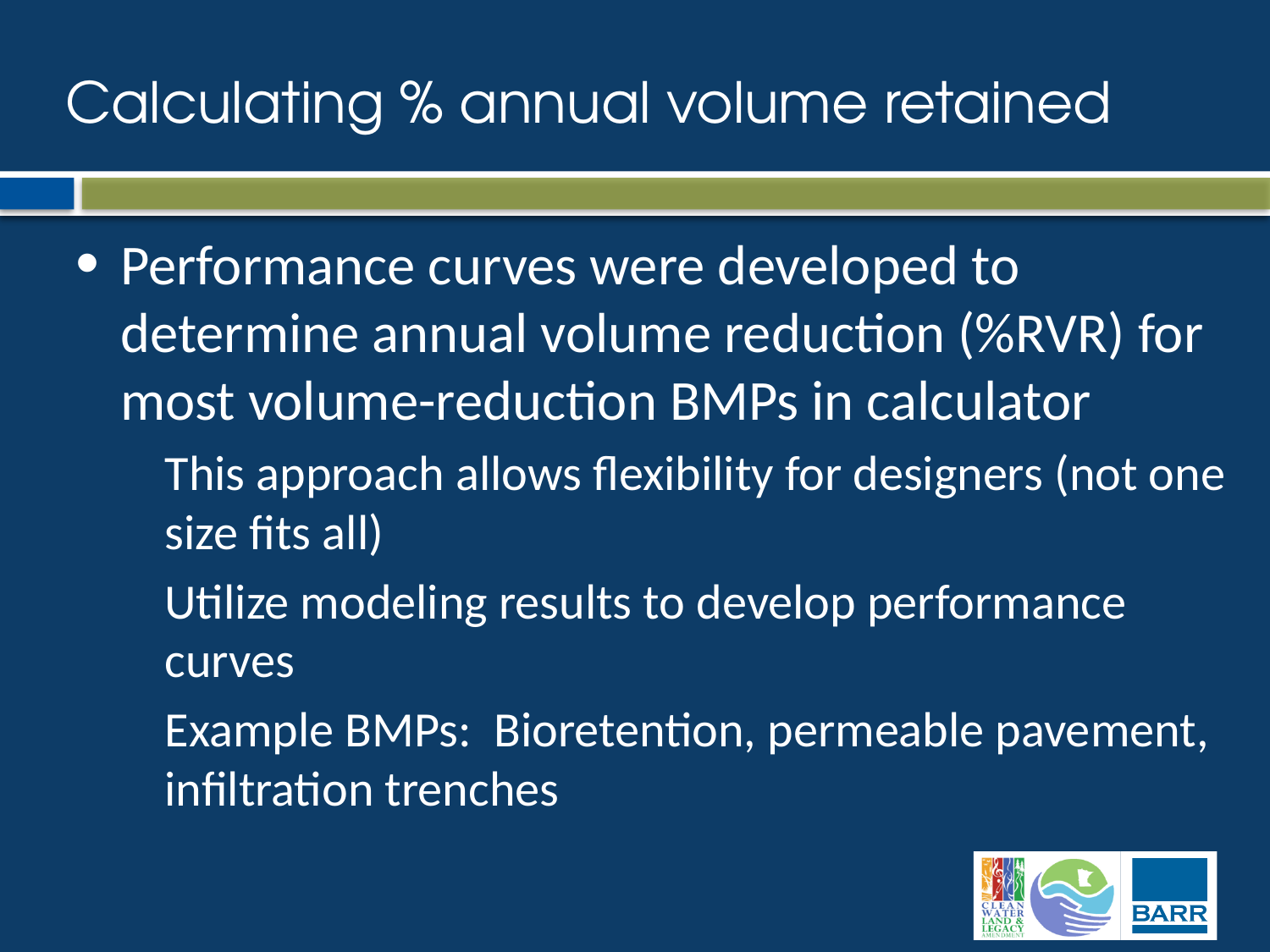

# Calculating % annual volume retained
Performance curves were developed to determine annual volume reduction (%RVR) for most volume-reduction BMPs in calculator
This approach allows flexibility for designers (not one size fits all)
Utilize modeling results to develop performance curves
Example BMPs:  Bioretention, permeable pavement, infiltration trenches